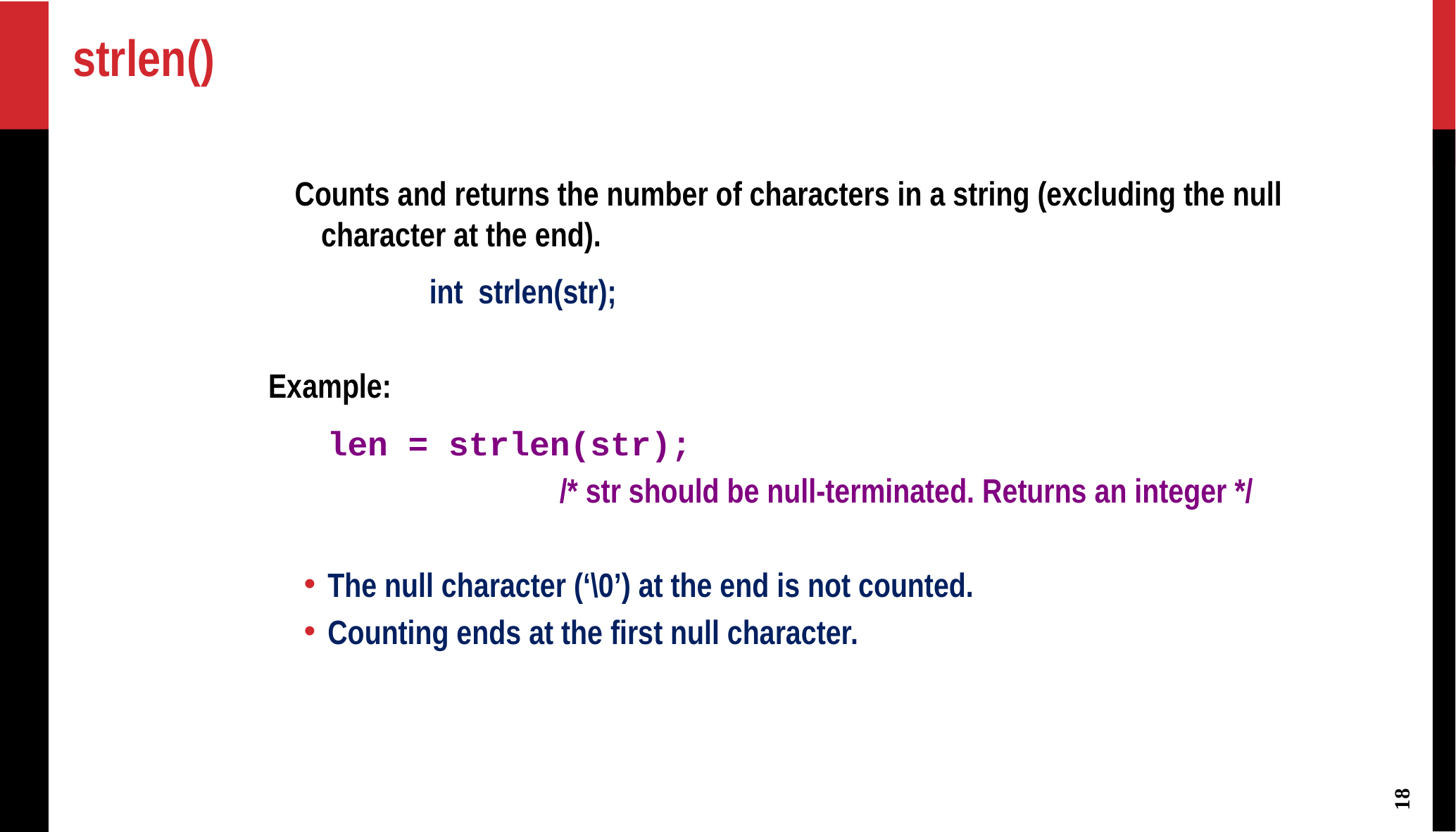

# strlen()
Counts and returns the number of characters in a string (excluding the null character at the end).
	int  strlen(str);

Example:
   len = strlen(str);
                                 /* str should be null-terminated. Returns an integer */

The null character (‘\0’) at the end is not counted.
Counting ends at the first null character.
18